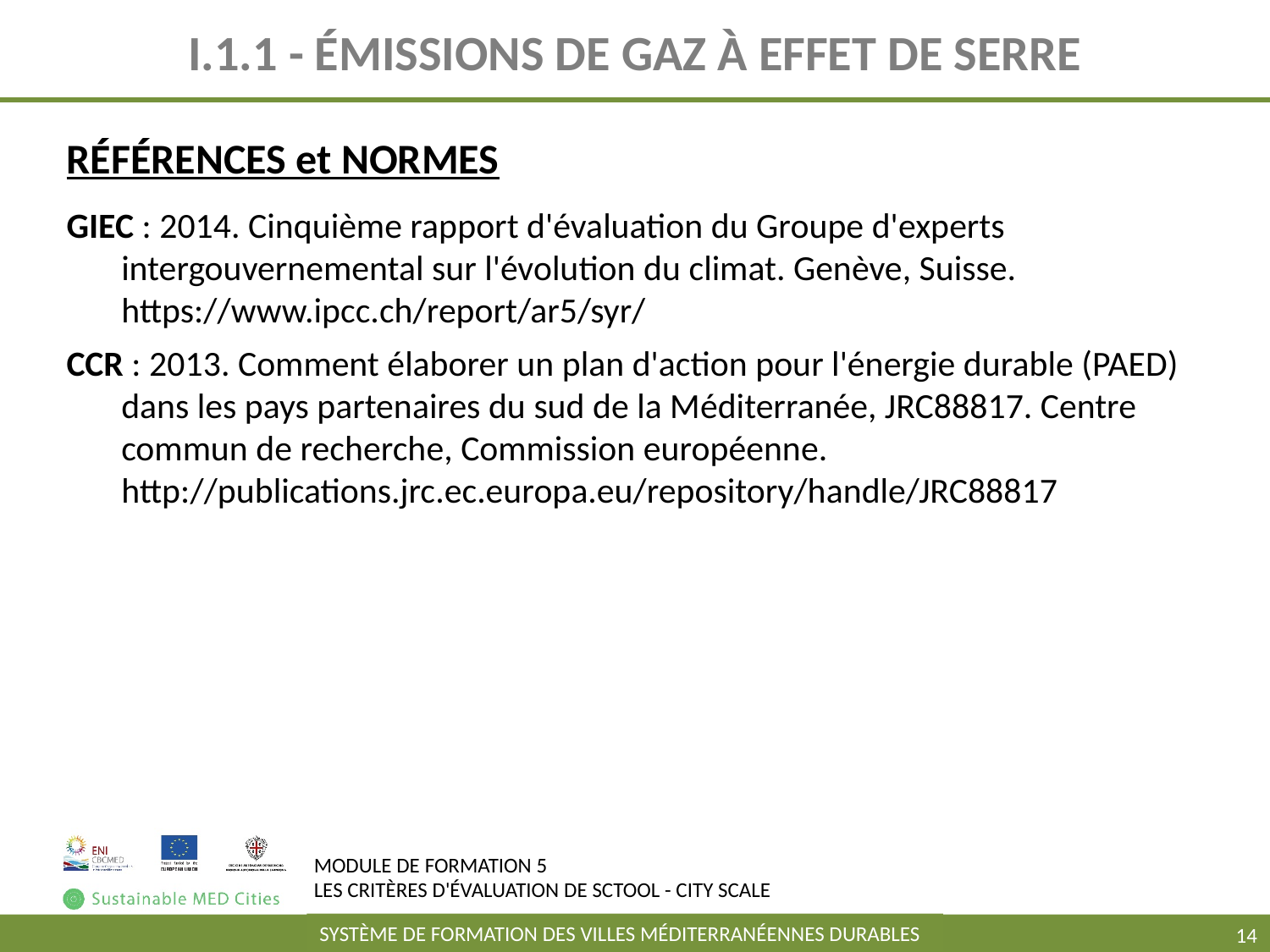

# I.1.1 - ÉMISSIONS DE GAZ À EFFET DE SERRE
RÉFÉRENCES et NORMES
GIEC : 2014. Cinquième rapport d'évaluation du Groupe d'experts intergouvernemental sur l'évolution du climat. Genève, Suisse. https://www.ipcc.ch/report/ar5/syr/
CCR : 2013. Comment élaborer un plan d'action pour l'énergie durable (PAED) dans les pays partenaires du sud de la Méditerranée, JRC88817. Centre commun de recherche, Commission européenne. http://publications.jrc.ec.europa.eu/repository/handle/JRC88817
14
SYSTÈME DE FORMATION DES VILLES MÉDITERRANÉENNES DURABLES